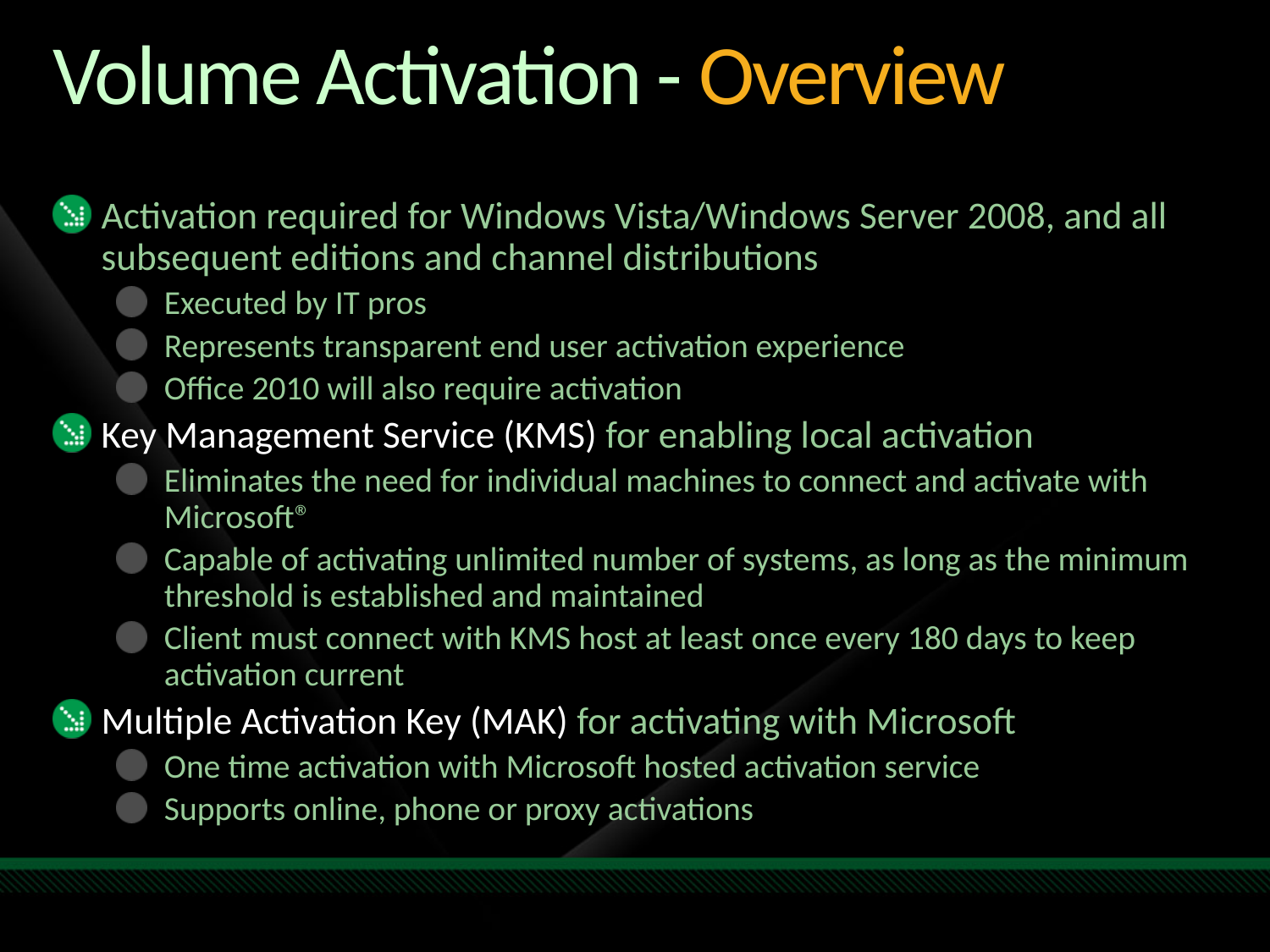

# Volume Activation - Overview
Activation required for Windows Vista/Windows Server 2008, and all subsequent editions and channel distributions
Executed by IT pros
Represents transparent end user activation experience
Office 2010 will also require activation
Key Management Service (KMS) for enabling local activation
Eliminates the need for individual machines to connect and activate with Microsoft®
Capable of activating unlimited number of systems, as long as the minimum threshold is established and maintained
Client must connect with KMS host at least once every 180 days to keep activation current
Multiple Activation Key (MAK) for activating with Microsoft
One time activation with Microsoft hosted activation service
Supports online, phone or proxy activations